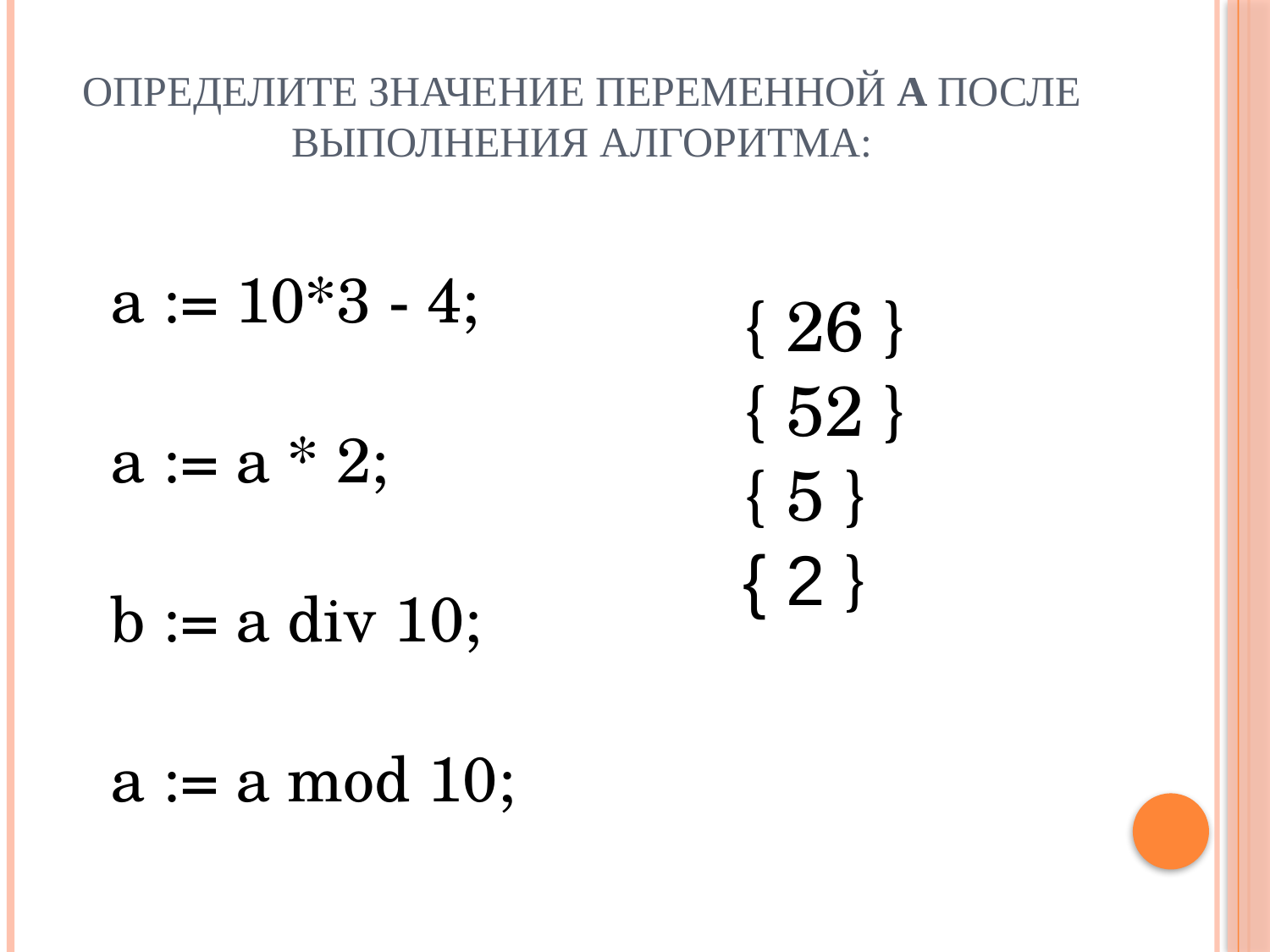

# Определите значение переменной a после выполнения алгоритма:
  a := 10*3 - 4;
  a := a * 2;
  b := a div 10;
  a := a mod 10;

{ 26 }
{ 52 }
{ 5 }
{ 2 }